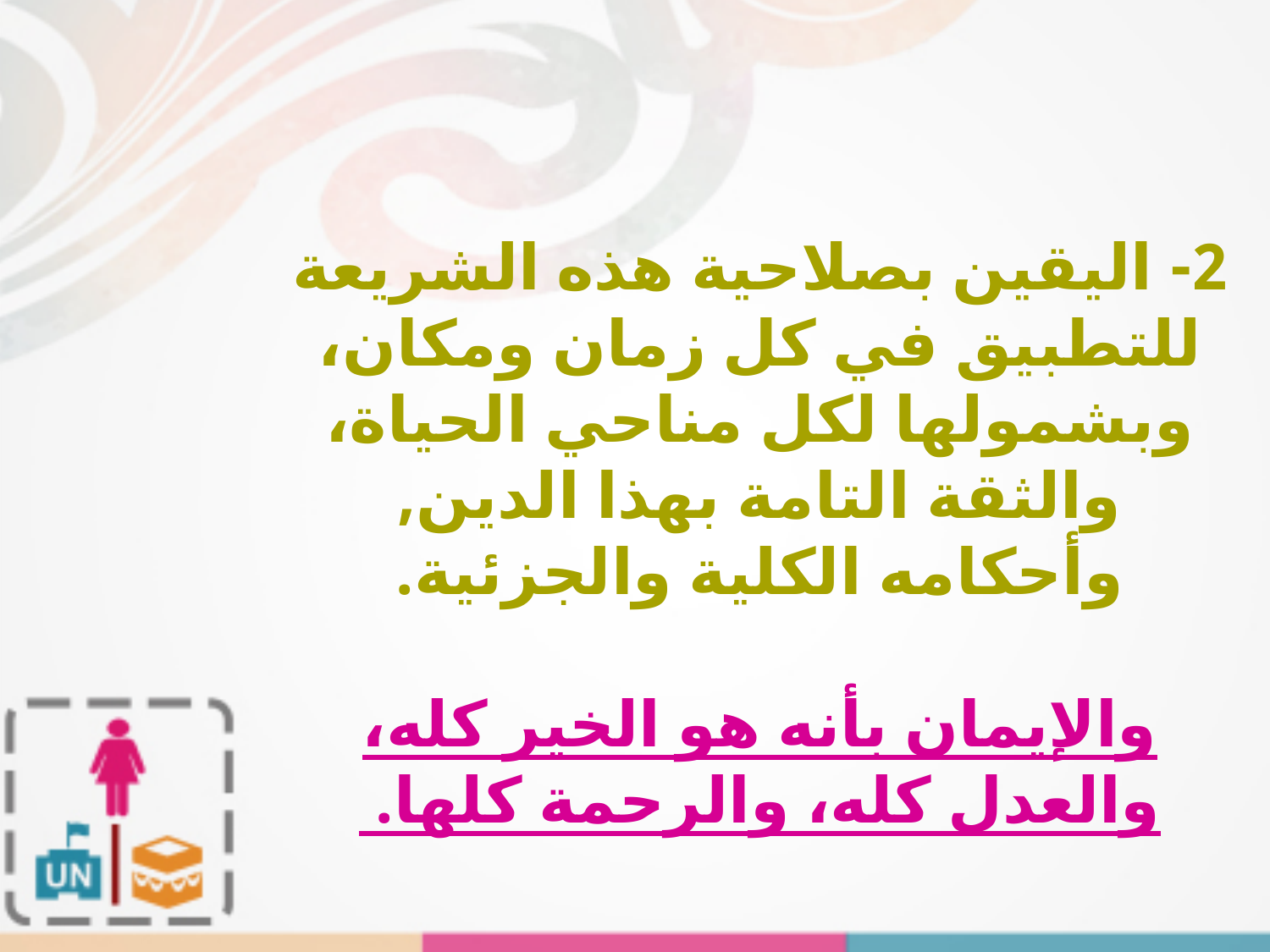

2- اليقين بصلاحية هذه الشريعة للتطبيق في كل زمان ومكان، وبشمولها لكل مناحي الحياة، والثقة التامة بهذا الدين, وأحكامه الكلية والجزئية.

والإيمان بأنه هو الخير كله، والعدل كله، والرحمة كلها.